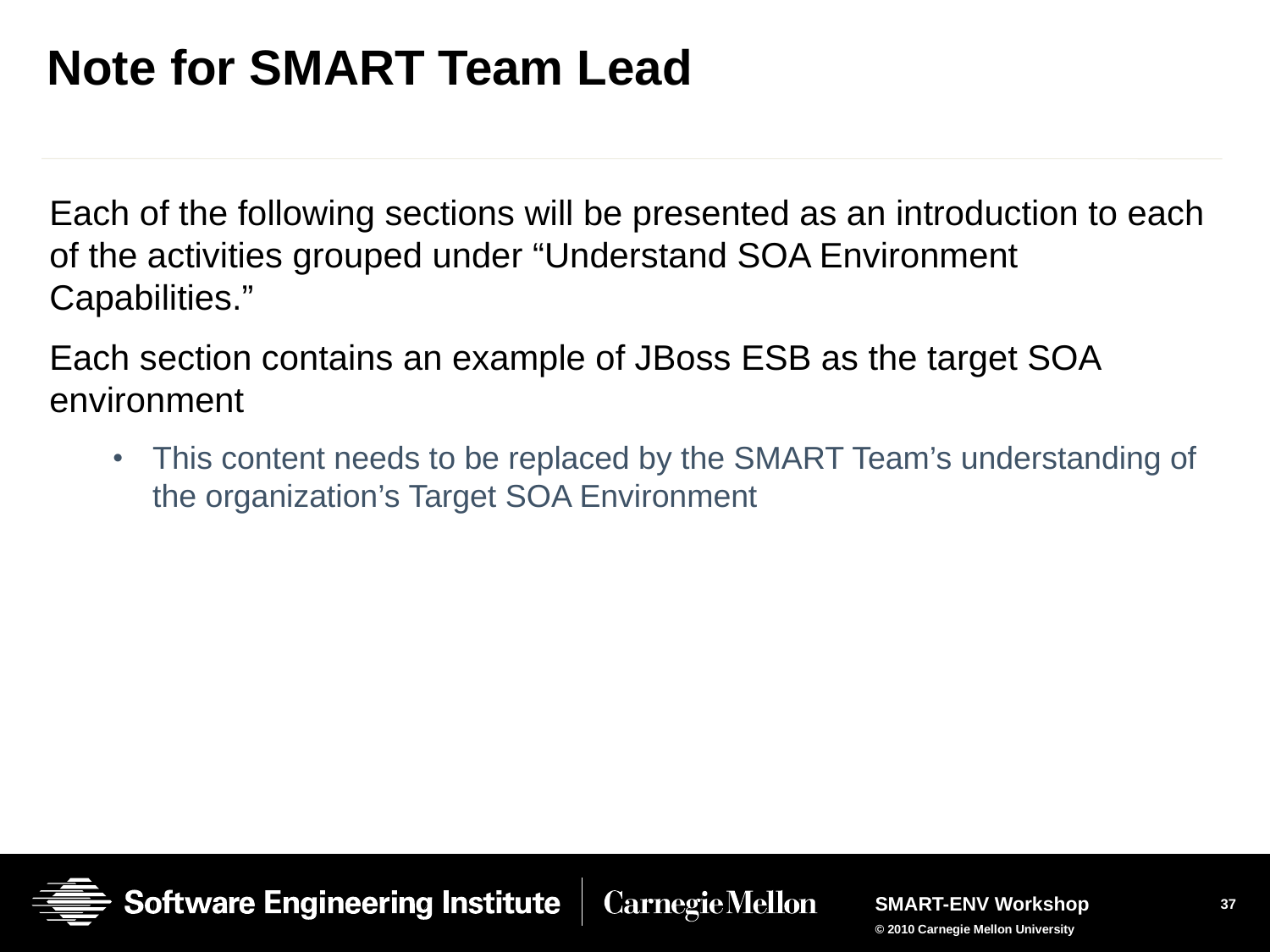

# Note for SMART Team Lead
Each of the following sections will be presented as an introduction to each of the activities grouped under “Understand SOA Environment Capabilities.”
Each section contains an example of JBoss ESB as the target SOA environment
This content needs to be replaced by the SMART Team’s understanding of the organization’s Target SOA Environment